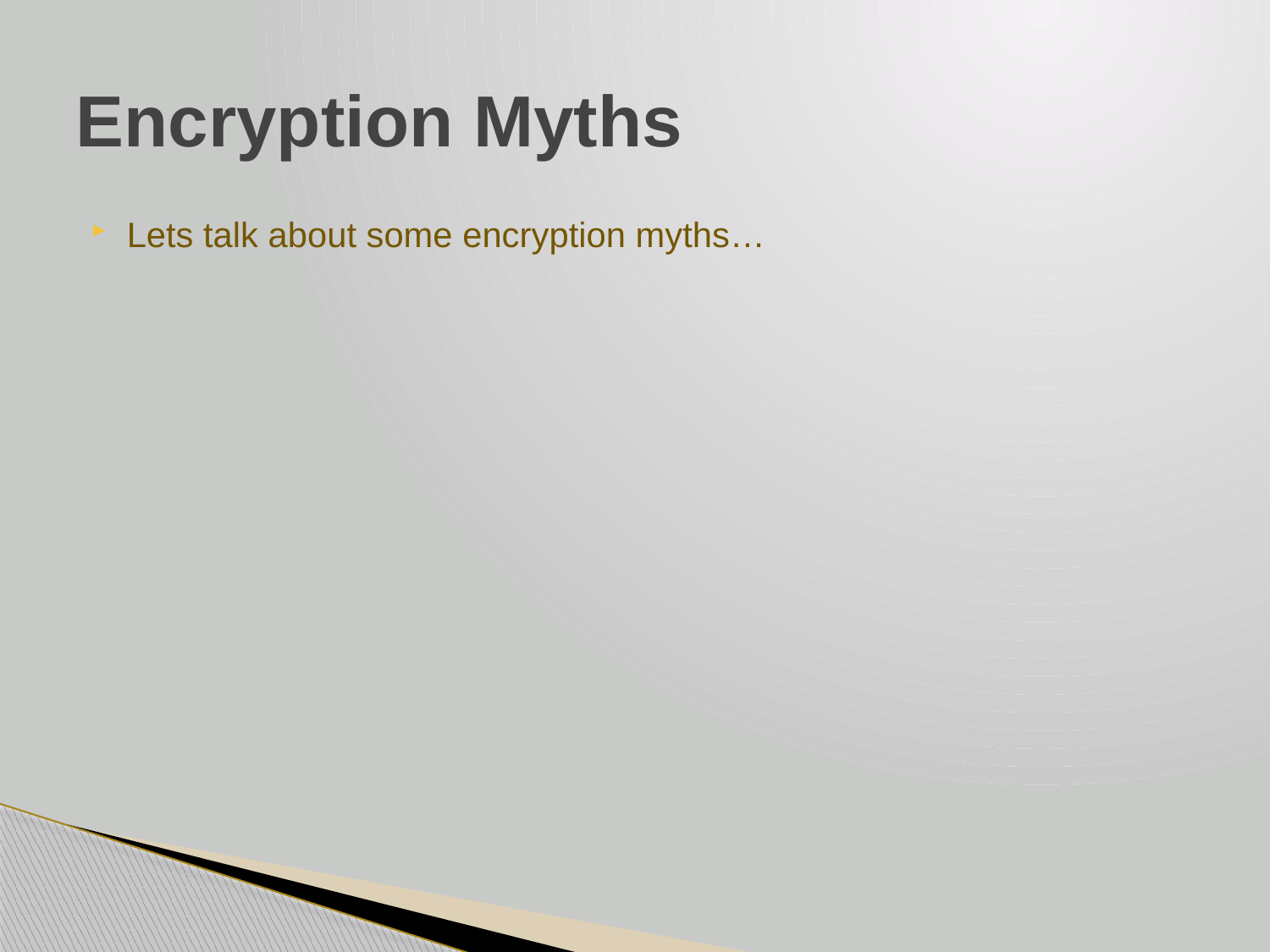

# Encryption Myths
Lets talk about some encryption myths…